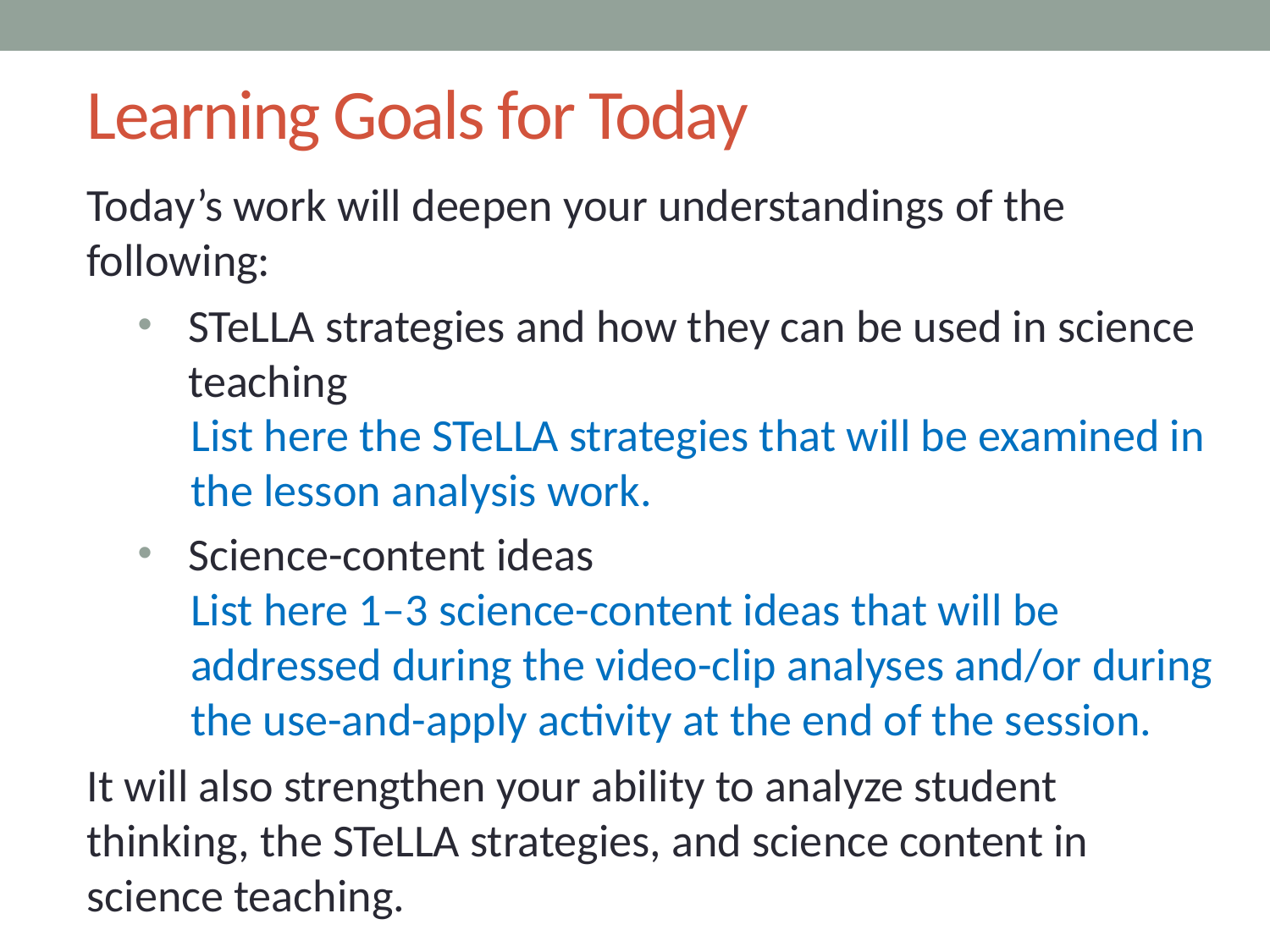

# Learning Goals for Today
Today’s work will deepen your understandings of the following:
STeLLA strategies and how they can be used in science teaching
List here the STeLLA strategies that will be examined in the lesson analysis work.
Science-content ideas
List here 1–3 science-content ideas that will be addressed during the video-clip analyses and/or during the use-and-apply activity at the end of the session.
It will also strengthen your ability to analyze student thinking, the STeLLA strategies, and science content in science teaching.